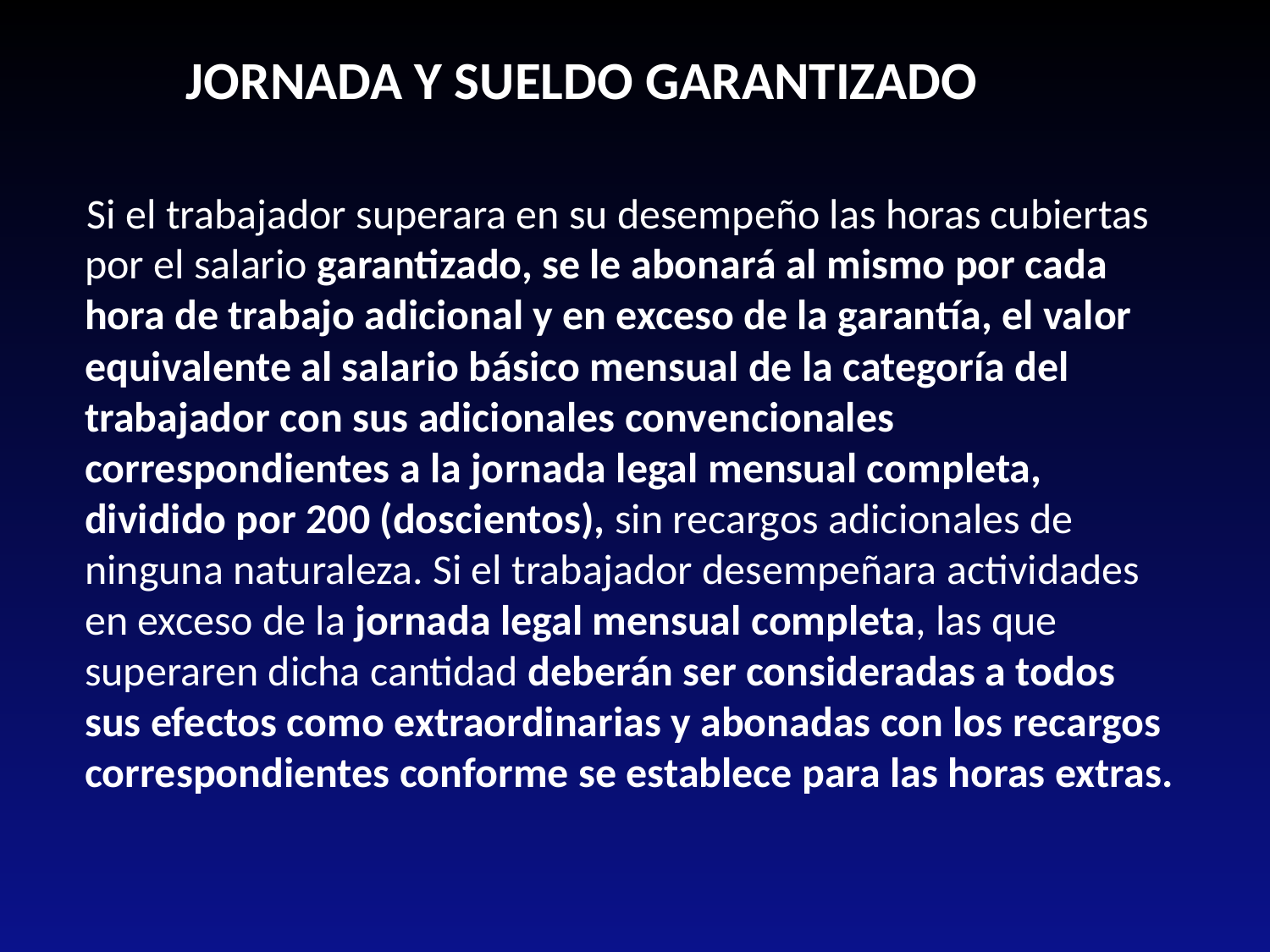

JORNADA Y SUELDO GARANTIZADO
Si el trabajador superara en su desempeño las horas cubiertas por el salario garantizado, se le abonará al mismo por cada hora de trabajo adicional y en exceso de la garantía, el valor equivalente al salario básico mensual de la categoría del trabajador con sus adicionales convencionales correspondientes a la jornada legal mensual completa, dividido por 200 (doscientos), sin recargos adicionales de ninguna naturaleza. Si el trabajador desempeñara actividades en exceso de la jornada legal mensual completa, las que superaren dicha cantidad deberán ser consideradas a todos sus efectos como extraordinarias y abonadas con los recargos correspondientes conforme se establece para las horas extras.